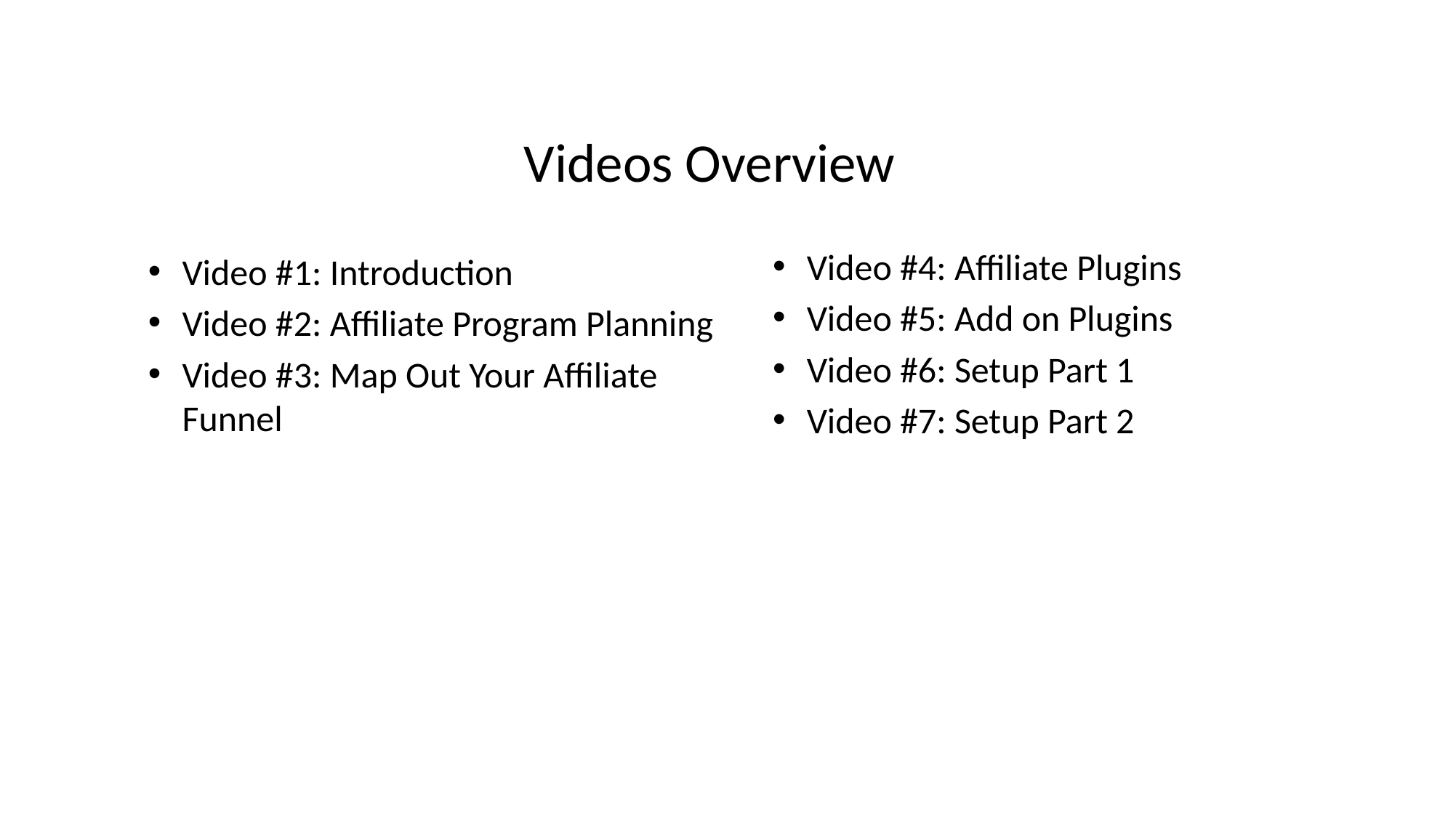

Videos Overview
Video #4: Affiliate Plugins
Video #5: Add on Plugins
Video #6: Setup Part 1
Video #7: Setup Part 2
Video #1: Introduction
Video #2: Affiliate Program Planning
Video #3: Map Out Your Affiliate Funnel